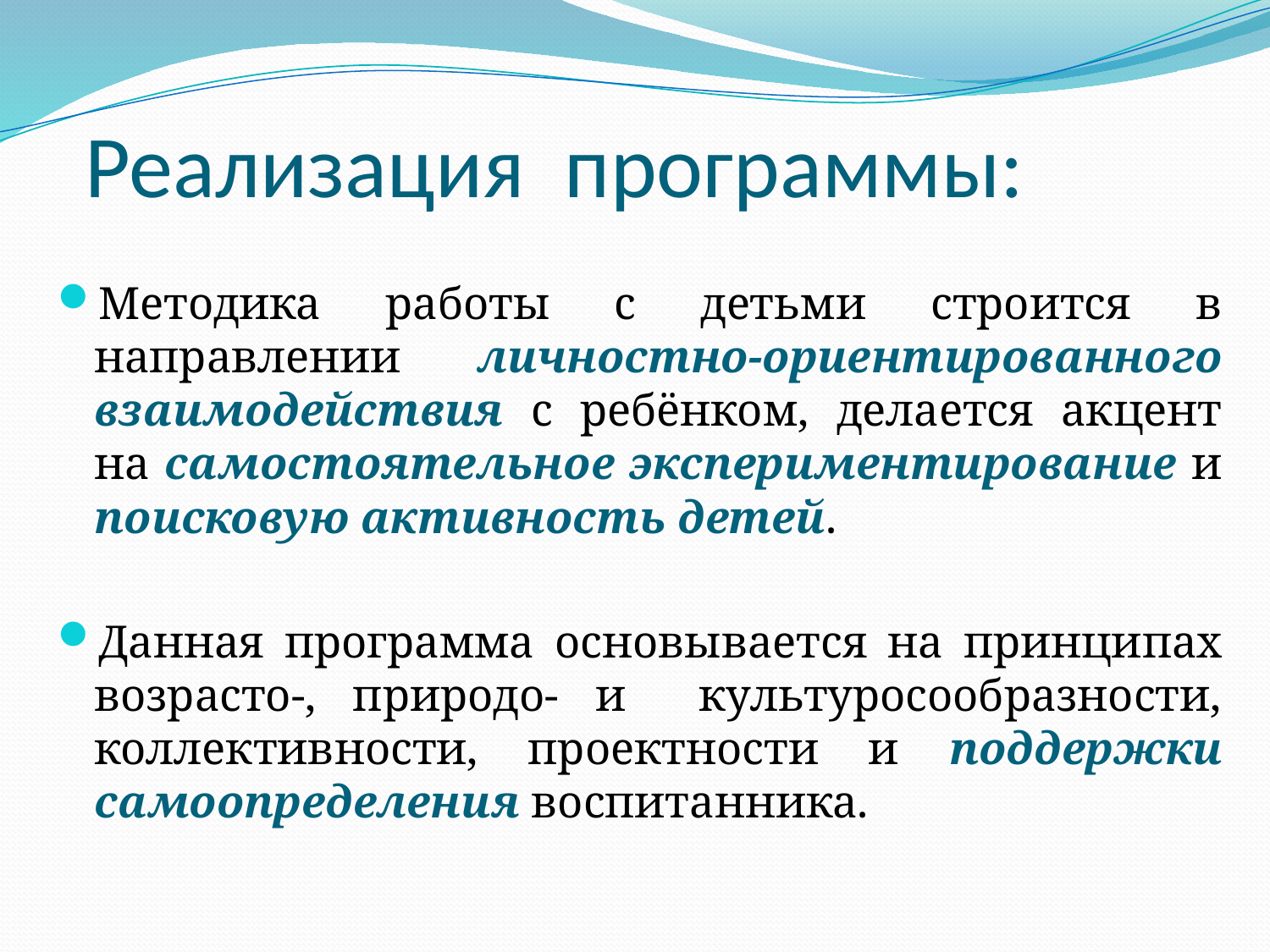

# Реализация  программы:
Методика работы с детьми строится в направлении личностно-ориентированного взаимодействия с ребёнком, делается акцент на самостоятельное экспериментирование и поисковую активность детей.

Данная программа основывается на принципах возрасто-, природо- и  культуросообразности, коллективности, проектности и поддержки самоопределения воспитанника.